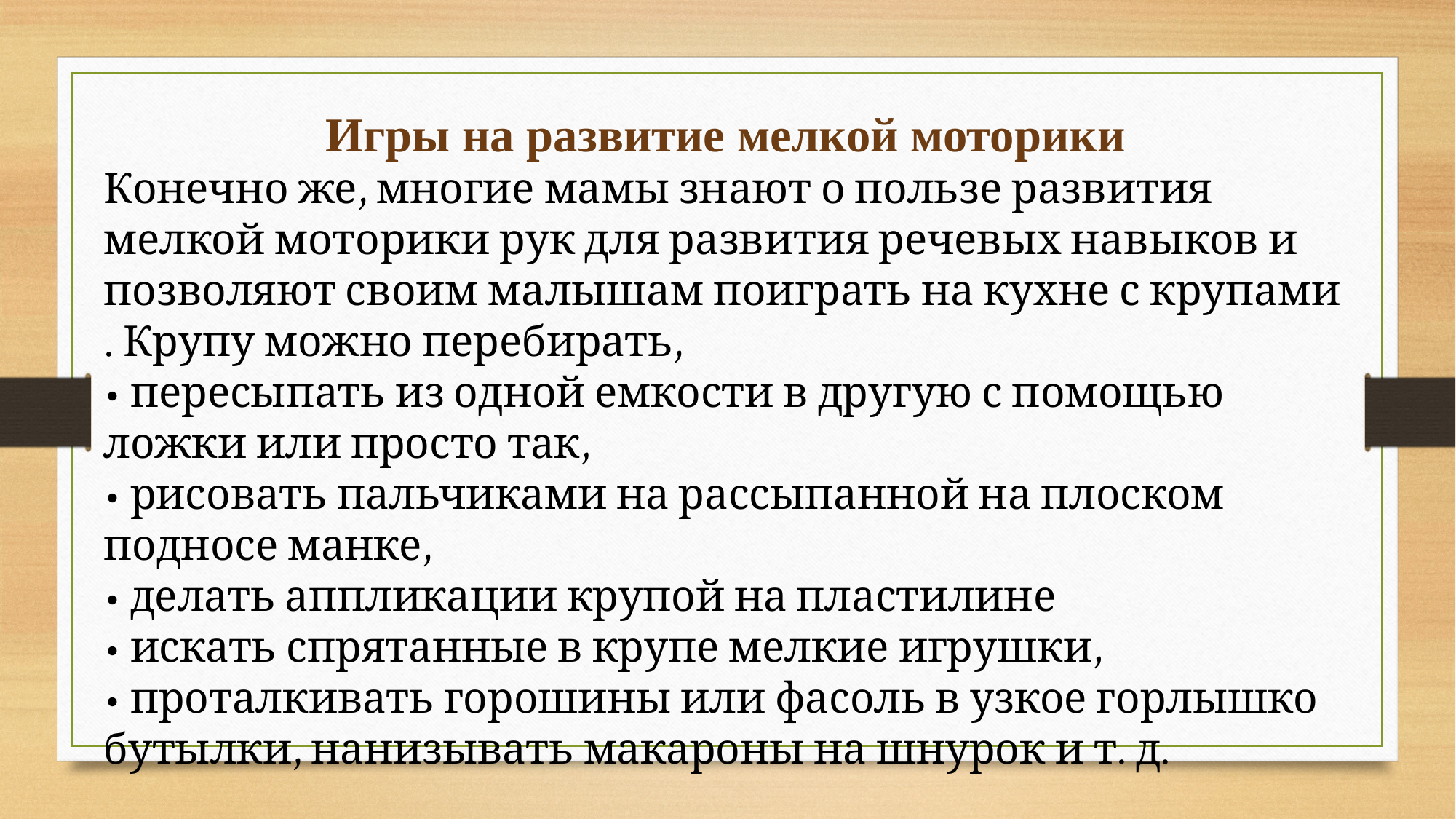

Игры на развитие мелкой моторики
Конечно же, многие мамы знают о пользе развития мелкой моторики рук для развития речевых навыков и позволяют своим малышам поиграть на кухне с крупами
. Крупу можно перебирать,
• пересыпать из одной емкости в другую с помощью ложки или просто так,
• рисовать пальчиками на рассыпанной на плоском подносе манке,
• делать аппликации крупой на пластилине
• искать спрятанные в крупе мелкие игрушки,
• проталкивать горошины или фасоль в узкое горлышко бутылки, нанизывать макароны на шнурок и т. д.